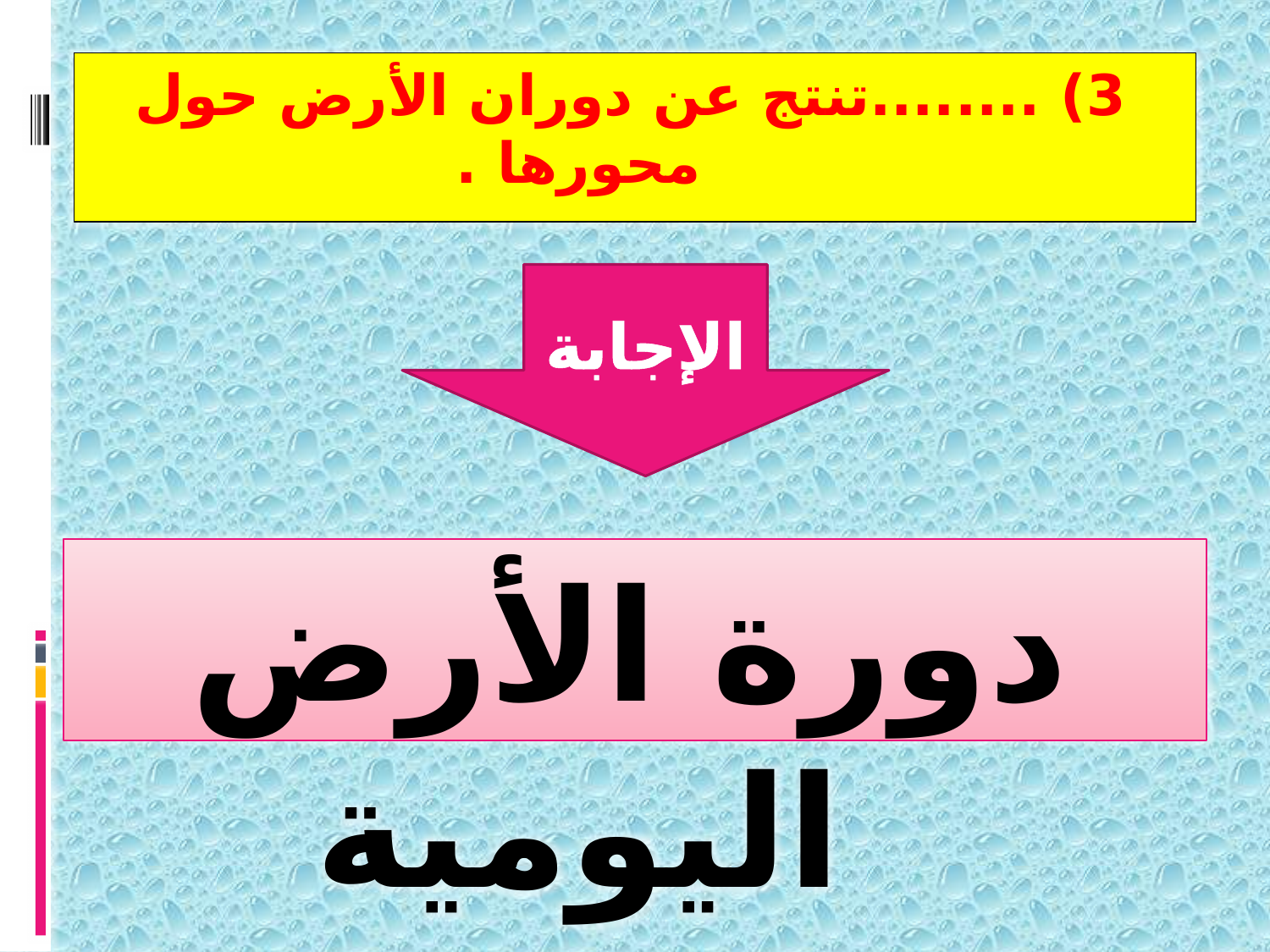

3) ........تنتج عن دوران الأرض حول محورها .
الإجابة
دورة الأرض اليومية